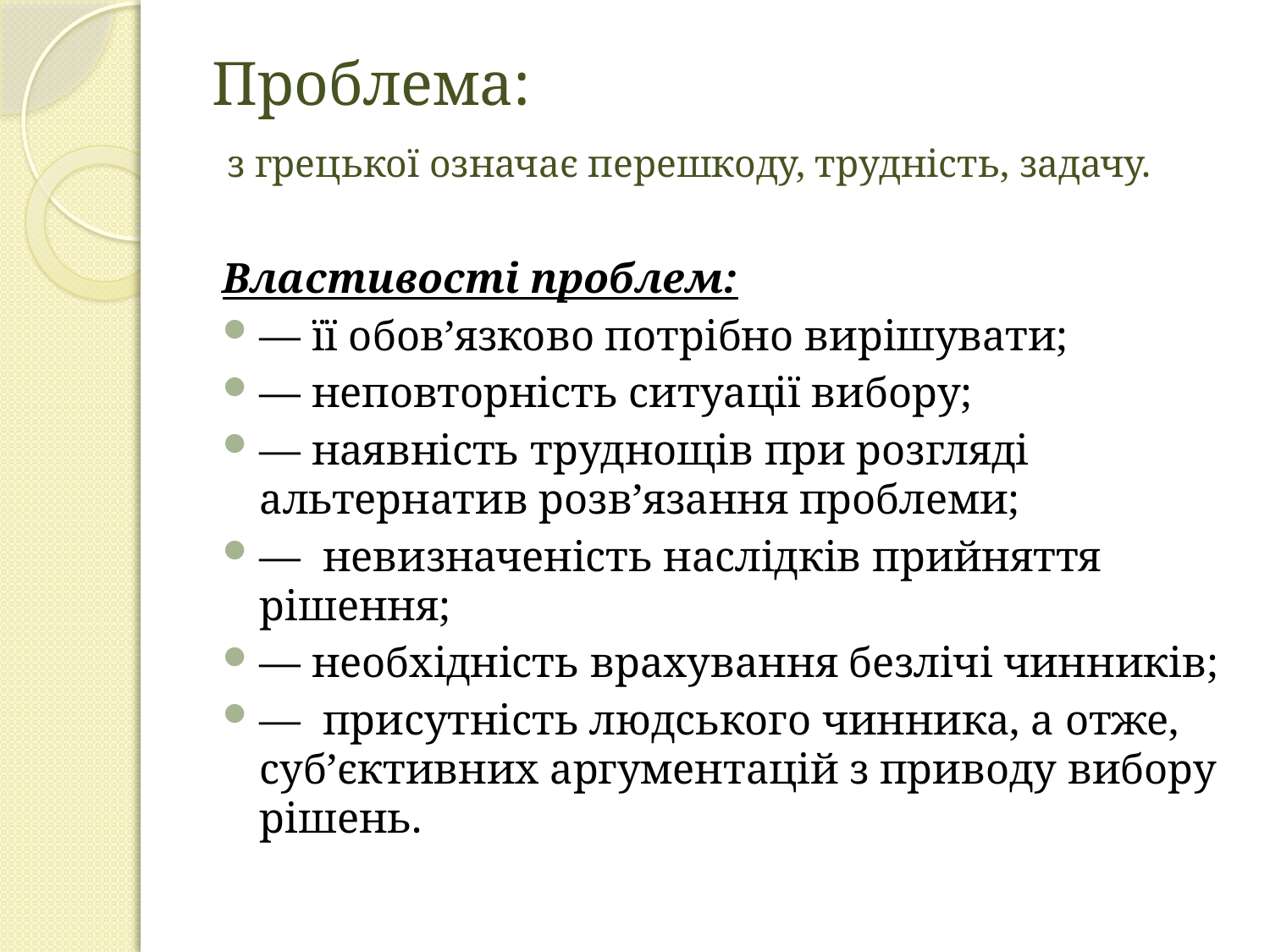

# Проблема: з грецької означає перешкоду, трудність, задачу.
Властивості проблем:
— її обов’язково потрібно вирішувати;
— неповторність ситуації вибору;
— наявність труднощів при розгляді альтернатив розв’язання проблеми;
—  невизначеність наслідків прийняття рішення;
— необхідність врахування безлічі чинників;
—  присутність людського чинника, а отже, суб’єктивних аргументацій з приводу вибору рішень.